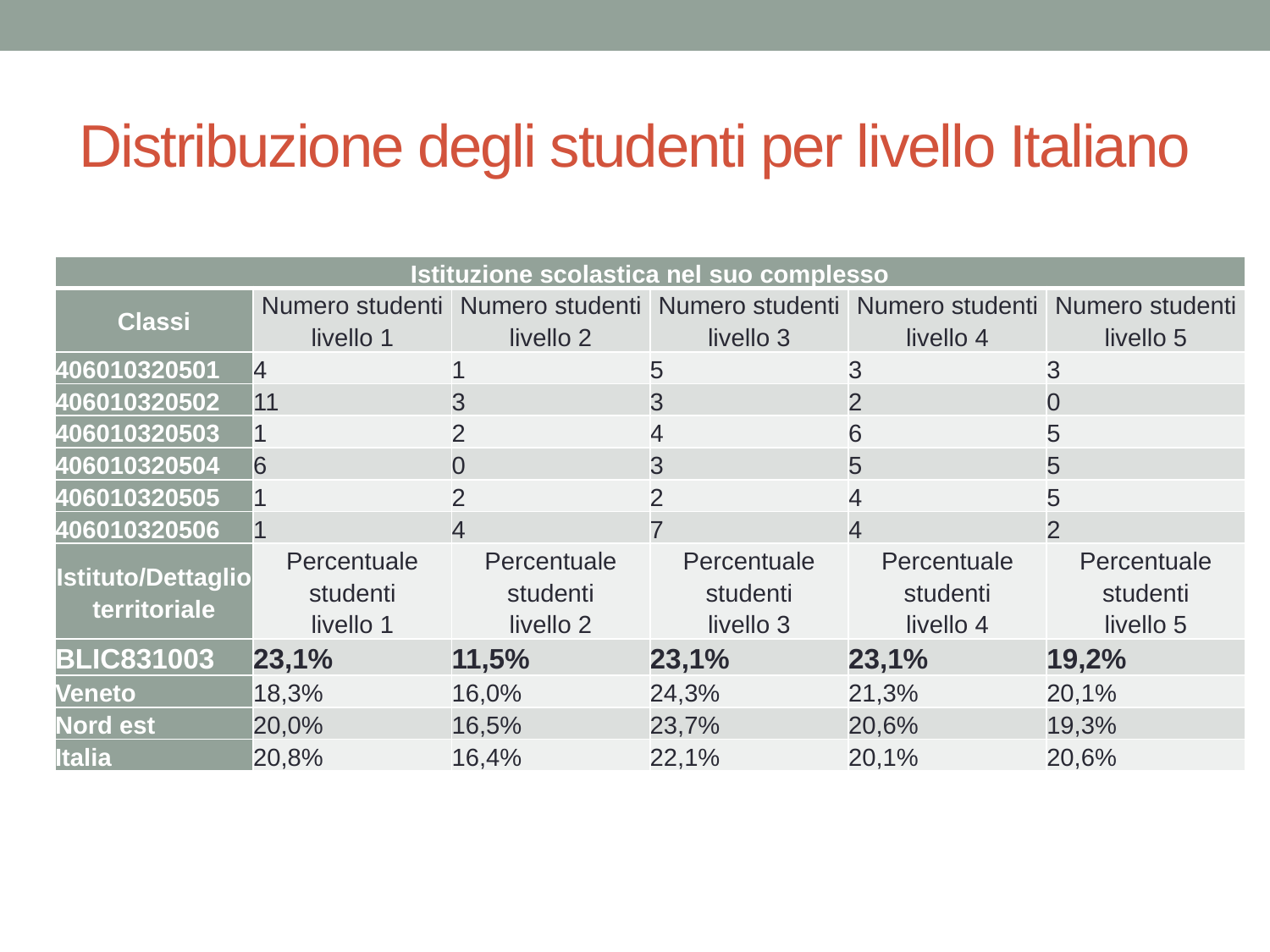

# Distribuzione degli studenti per livello Italiano
| Istituzione scolastica nel suo complesso |  |  |  |  |  |
| --- | --- | --- | --- | --- | --- |
| Classi | Numero studenti livello 1 | Numero studenti livello 2 | Numero studenti livello 3 | Numero studenti livello 4 | Numero studenti livello 5 |
| 406010320501 | 4 | 1 | 5 | 3 | 3 |
| 406010320502 | 11 | 3 | 3 | 2 | 0 |
| 406010320503 | 1 | 2 | 4 | 6 | 5 |
| 406010320504 | 6 | 0 | 3 | 5 | 5 |
| 406010320505 | 1 | 2 | 2 | 4 | 5 |
| 406010320506 | 1 | 4 | 7 | 4 | 2 |
| Istituto/Dettaglio territoriale | Percentuale studenti livello 1 | Percentuale studenti livello 2 | Percentuale studenti livello 3 | Percentuale studenti livello 4 | Percentuale studenti livello 5 |
| BLIC831003 | 23,1% | 11,5% | 23,1% | 23,1% | 19,2% |
| Veneto | 18,3% | 16,0% | 24,3% | 21,3% | 20,1% |
| Nord est | 20,0% | 16,5% | 23,7% | 20,6% | 19,3% |
| Italia | 20,8% | 16,4% | 22,1% | 20,1% | 20,6% |